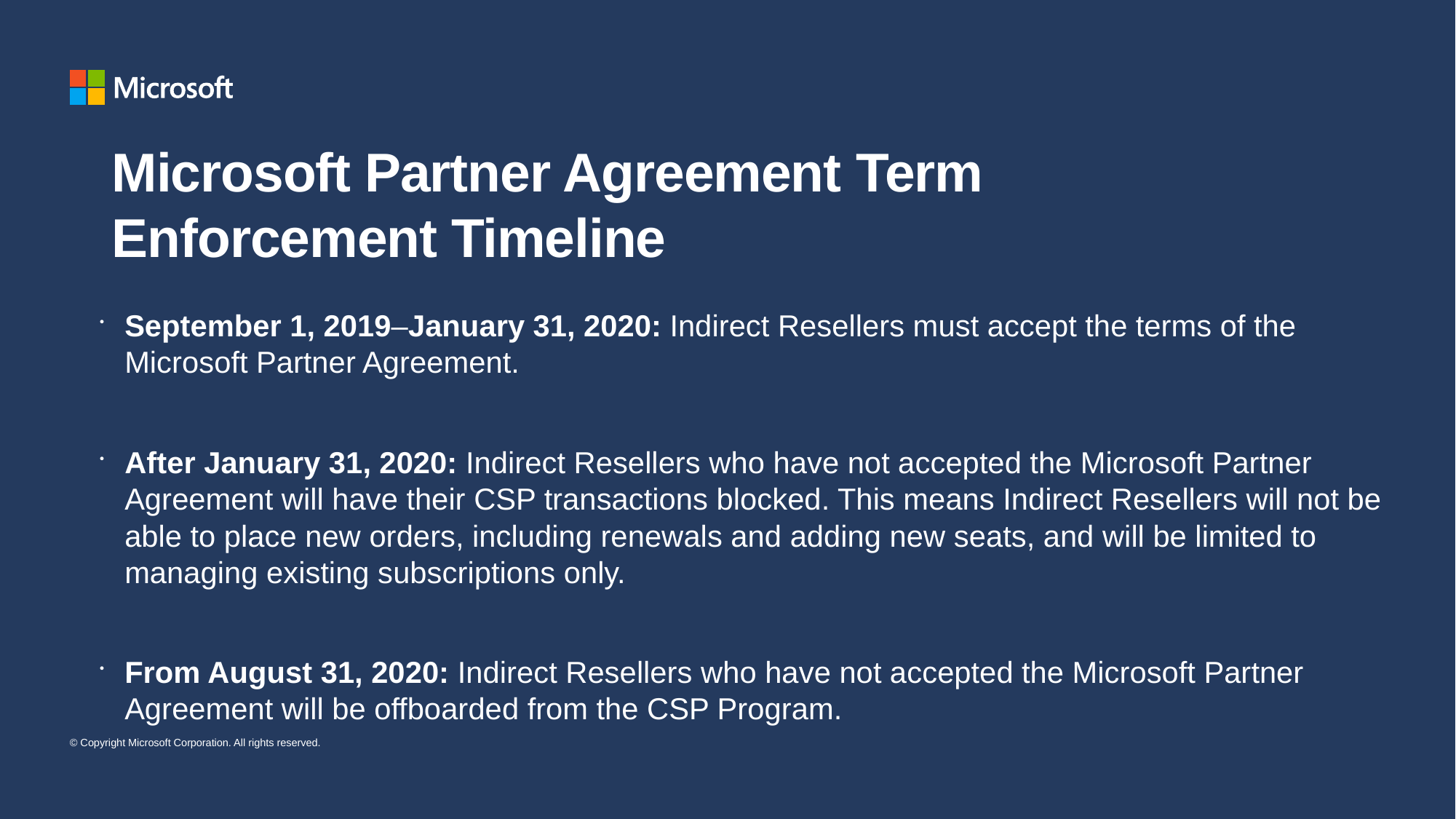

Microsoft Partner Agreement Term Enforcement Timeline
September 1, 2019–January 31, 2020: Indirect Resellers must accept the terms of the Microsoft Partner Agreement.

After January 31, 2020: Indirect Resellers who have not accepted the Microsoft Partner Agreement will have their CSP transactions blocked. This means Indirect Resellers will not be able to place new orders, including renewals and adding new seats, and will be limited to managing existing subscriptions only.

From August 31, 2020: Indirect Resellers who have not accepted the Microsoft Partner Agreement will be offboarded from the CSP Program.